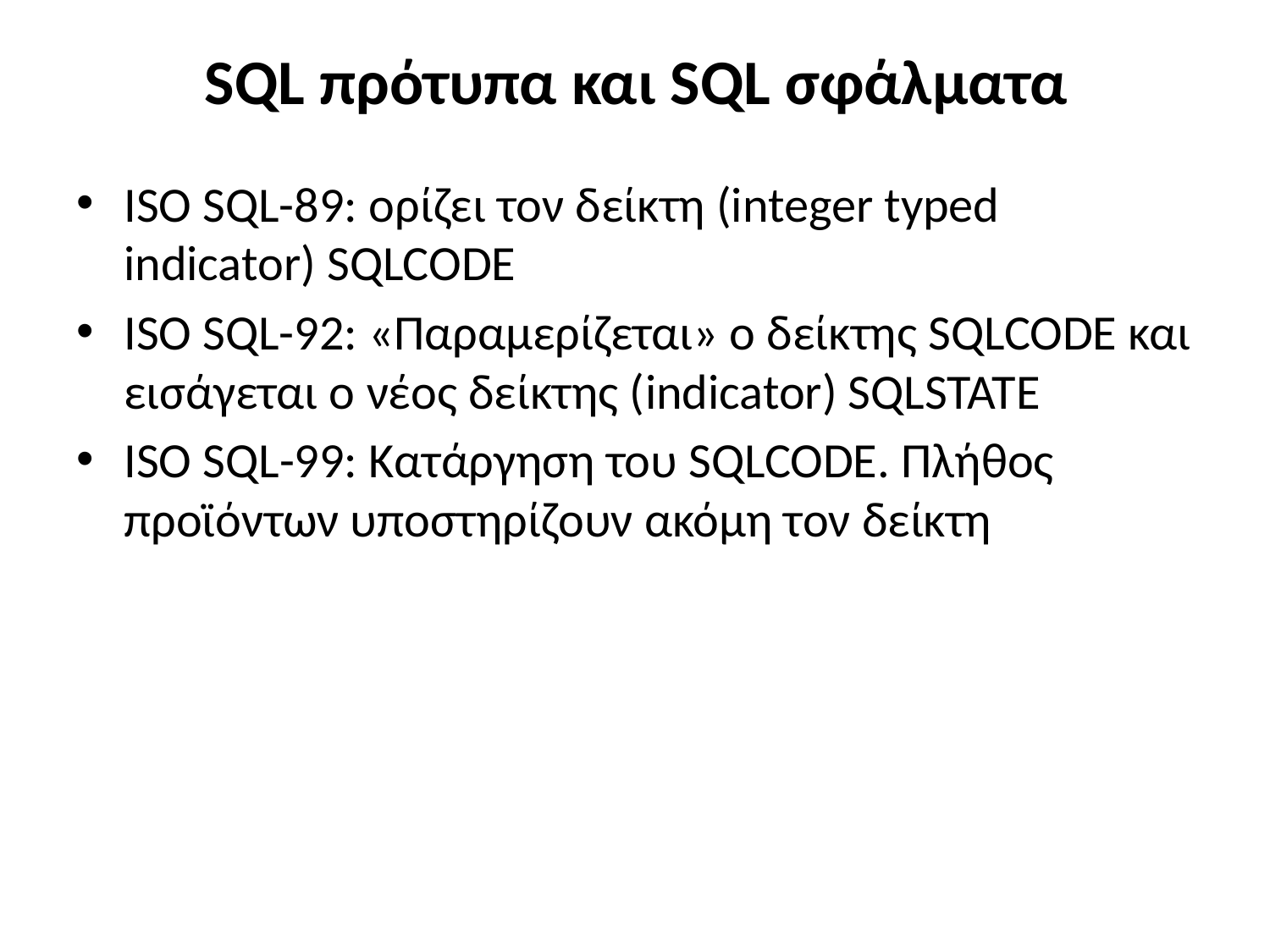

# SQL πρότυπα και SQL σφάλματα
ISO SQL-89: ορίζει τον δείκτη (integer typed indicator) SQLCODE
ISO SQL-92: «Παραμερίζεται» ο δείκτης SQLCODE και εισάγεται ο νέος δείκτης (indicator) SQLSTATE
ISO SQL-99: Κατάργηση του SQLCODE. Πλήθος προϊόντων υποστηρίζουν ακόμη τον δείκτη